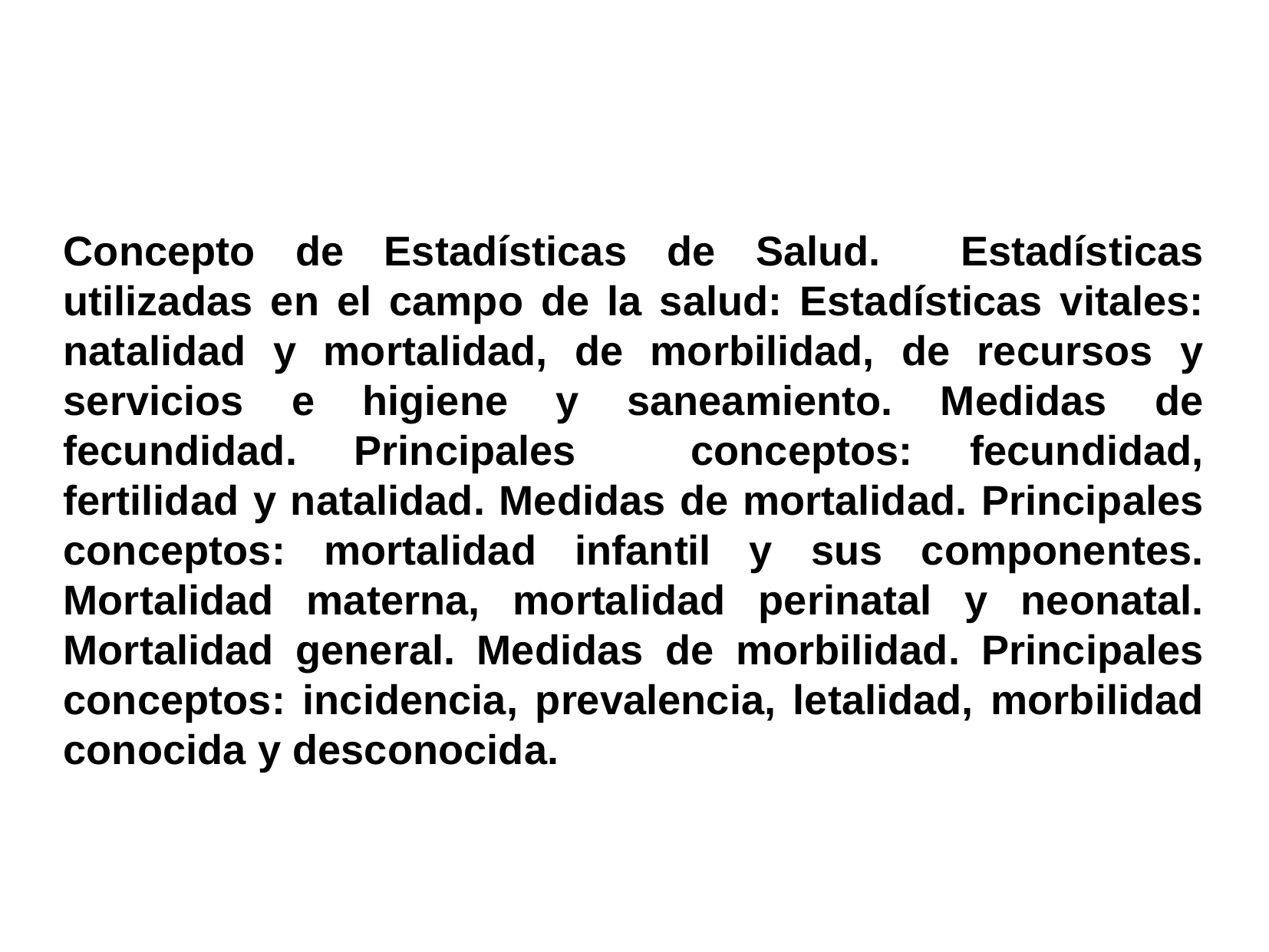

Concepto de Estadísticas de Salud.  Estadísticas utilizadas en el campo de la salud: Estadísticas vitales: natalidad y mortalidad, de morbilidad, de recursos y servicios e higiene y saneamiento. Medidas de fecundidad. Principales  conceptos: fecundidad, fertilidad y natalidad. Medidas de mortalidad. Principales conceptos: mortalidad infantil y sus componentes. Mortalidad materna, mortalidad perinatal y neonatal. Mortalidad general. Medidas de morbilidad. Principales conceptos: incidencia, prevalencia, letalidad, morbilidad conocida y desconocida.